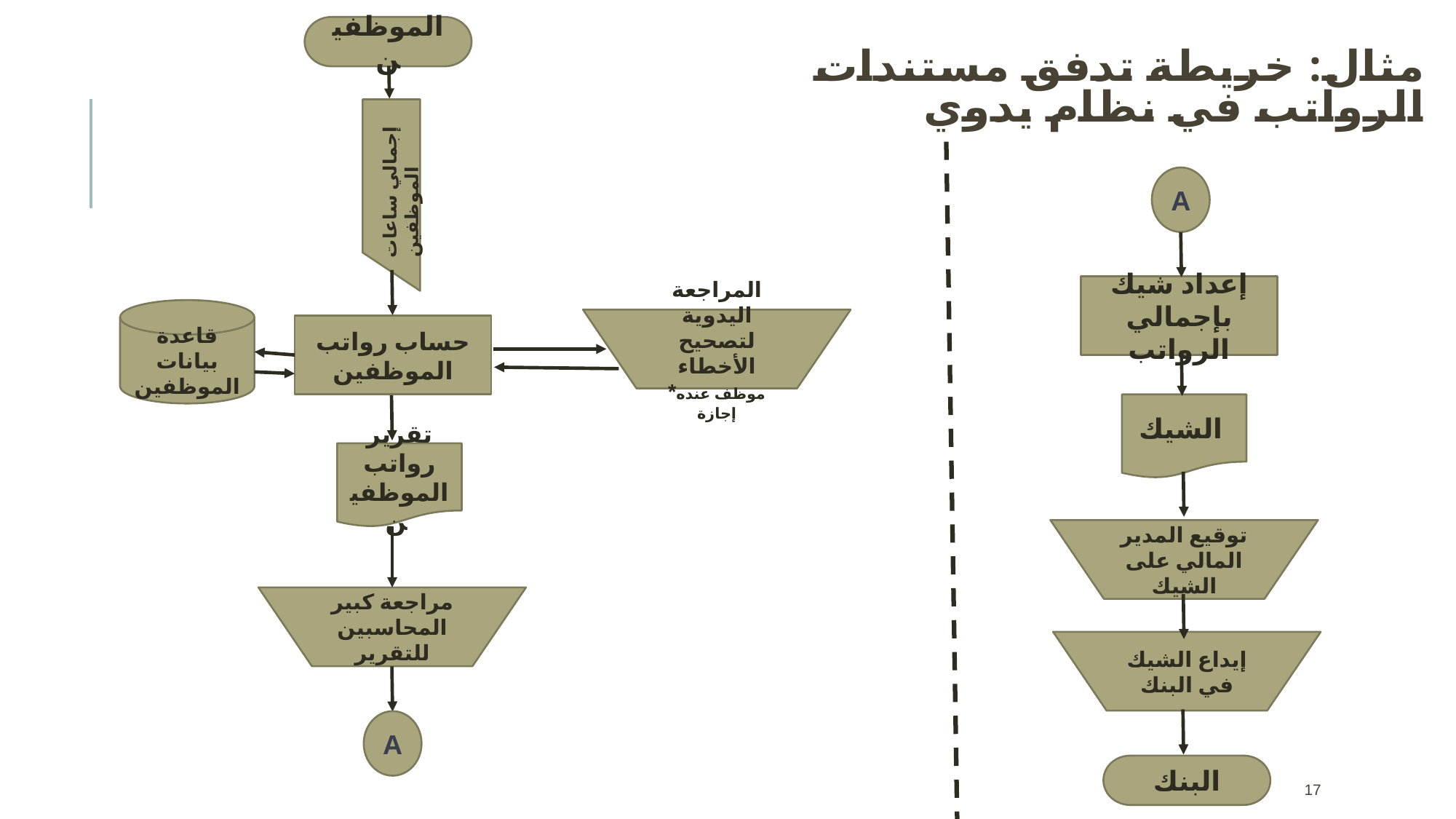

# مثال: خريطة تدفق مستندات الرواتب في نظام يدوي
الموظفين

إجمالي ساعات الموظفين
A
إعداد شيك بإجمالي الرواتب
قاعدة بيانات الموظفين
المراجعة اليدوية لتصحيح الأخطاء
*موظف عنده إجازة
حساب رواتب الموظفين
الشيك
تقرير رواتب الموظفين
توقيع المدير المالي على الشيك
مراجعة كبير المحاسبين للتقرير
إيداع الشيك في البنك
A
البنك
17